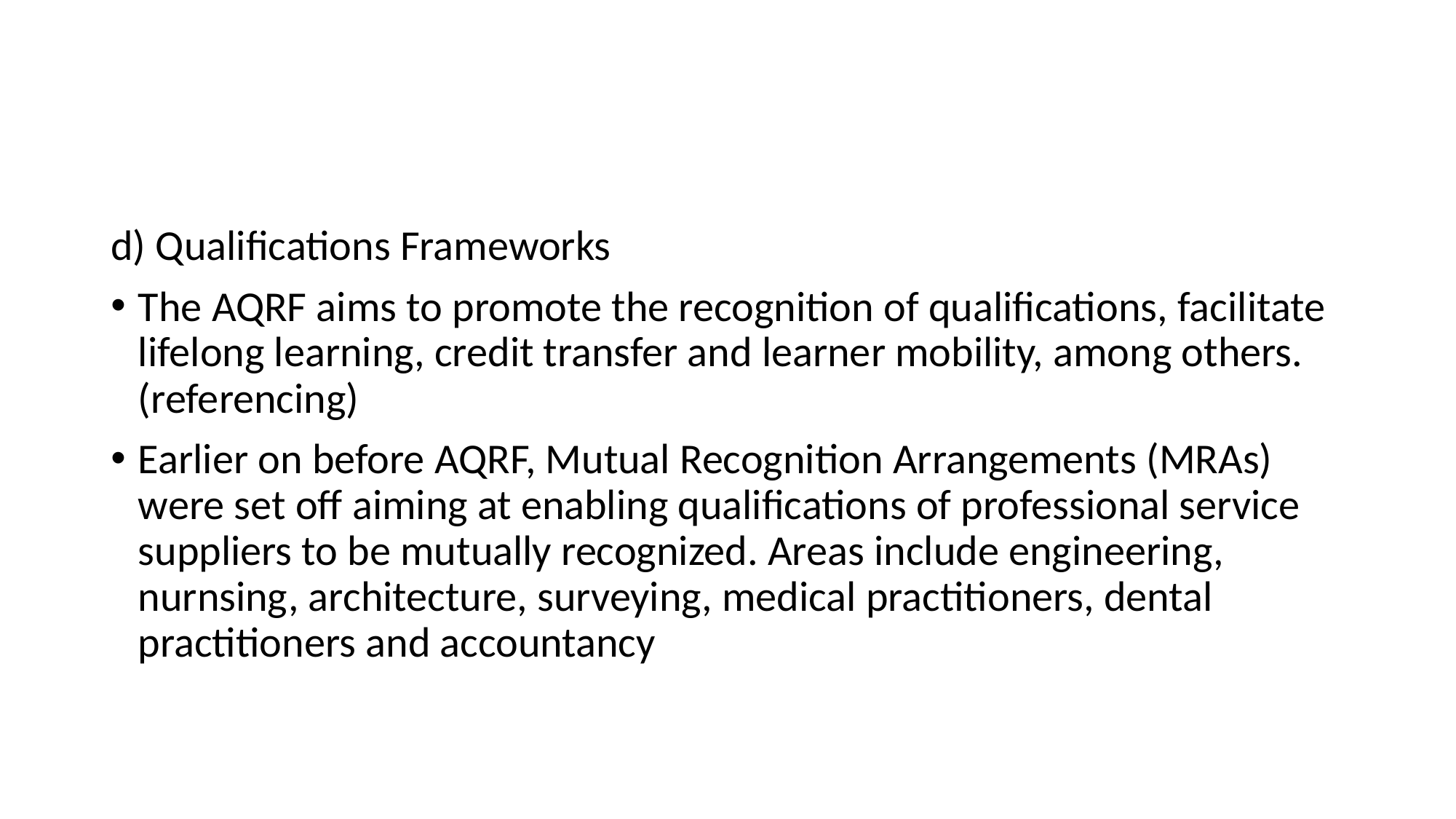

#
d) Qualifications Frameworks
The AQRF aims to promote the recognition of qualifications, facilitate lifelong learning, credit transfer and learner mobility, among others. (referencing)
Earlier on before AQRF, Mutual Recognition Arrangements (MRAs) were set off aiming at enabling qualifications of professional service suppliers to be mutually recognized. Areas include engineering, nurnsing, architecture, surveying, medical practitioners, dental practitioners and accountancy